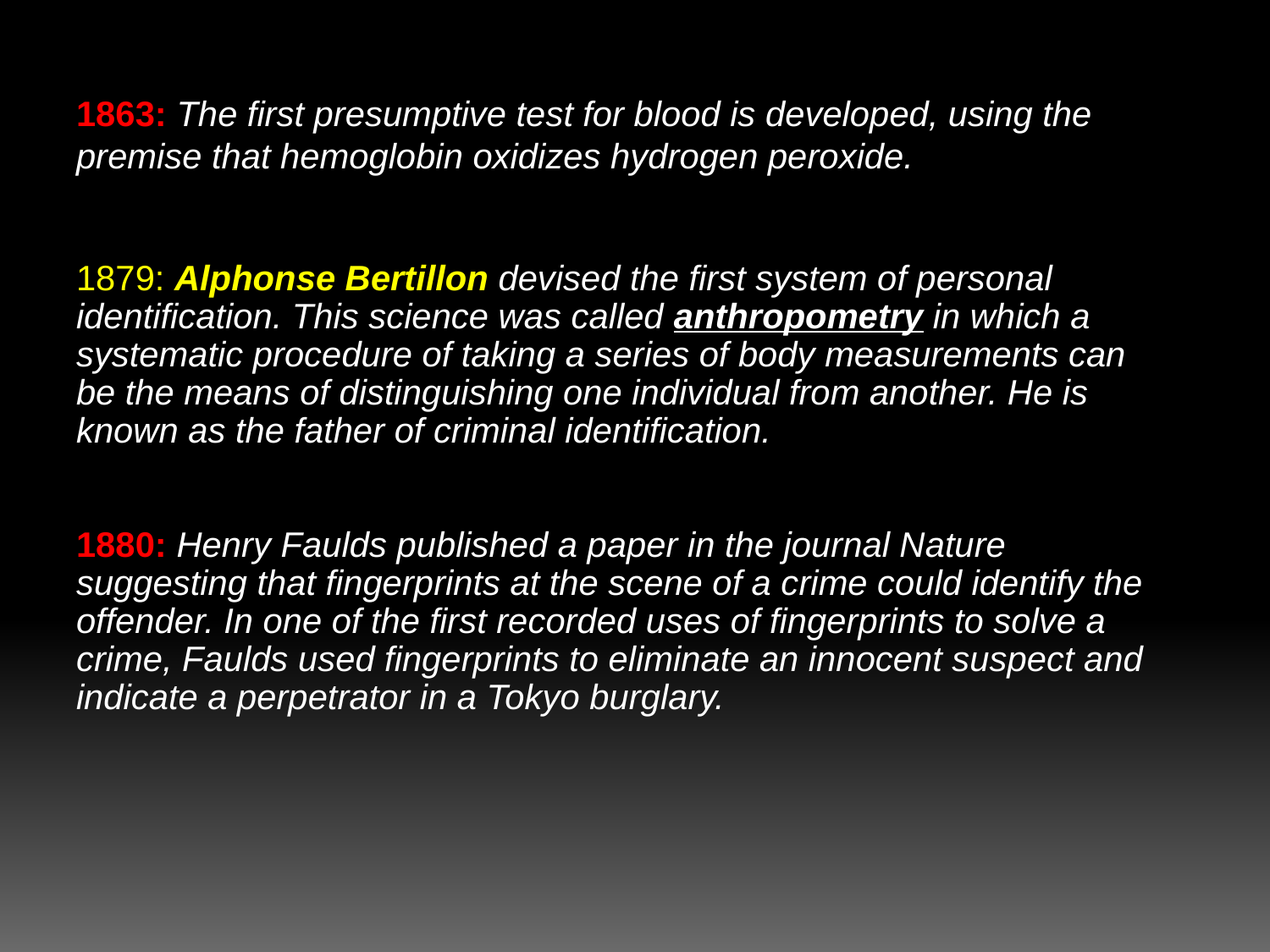

1863: The first presumptive test for blood is developed, using the premise that hemoglobin oxidizes hydrogen peroxide.

1879: Alphonse Bertillon devised the first system of personal identification. This science was called anthropometry in which a systematic procedure of taking a series of body measurements can be the means of distinguishing one individual from another. He is known as the father of criminal identification.

1880: Henry Faulds published a paper in the journal Nature suggesting that fingerprints at the scene of a crime could identify the offender. In one of the first recorded uses of fingerprints to solve a crime, Faulds used fingerprints to eliminate an innocent suspect and indicate a perpetrator in a Tokyo burglary.